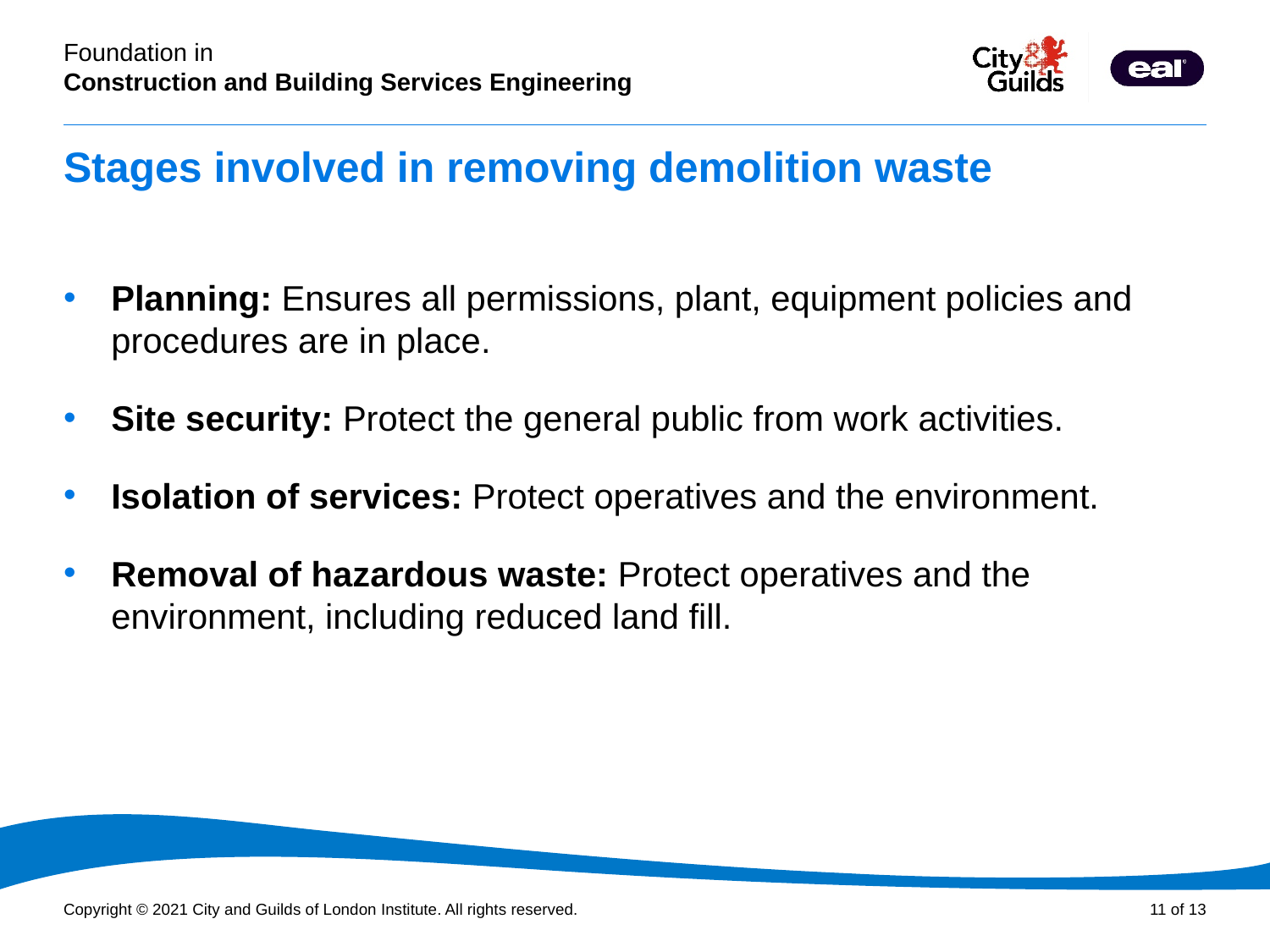

# Stages involved in removing demolition waste
Planning: Ensures all permissions, plant, equipment policies and procedures are in place.
Site security: Protect the general public from work activities.
Isolation of services: Protect operatives and the environment.
Removal of hazardous waste: Protect operatives and the environment, including reduced land fill.